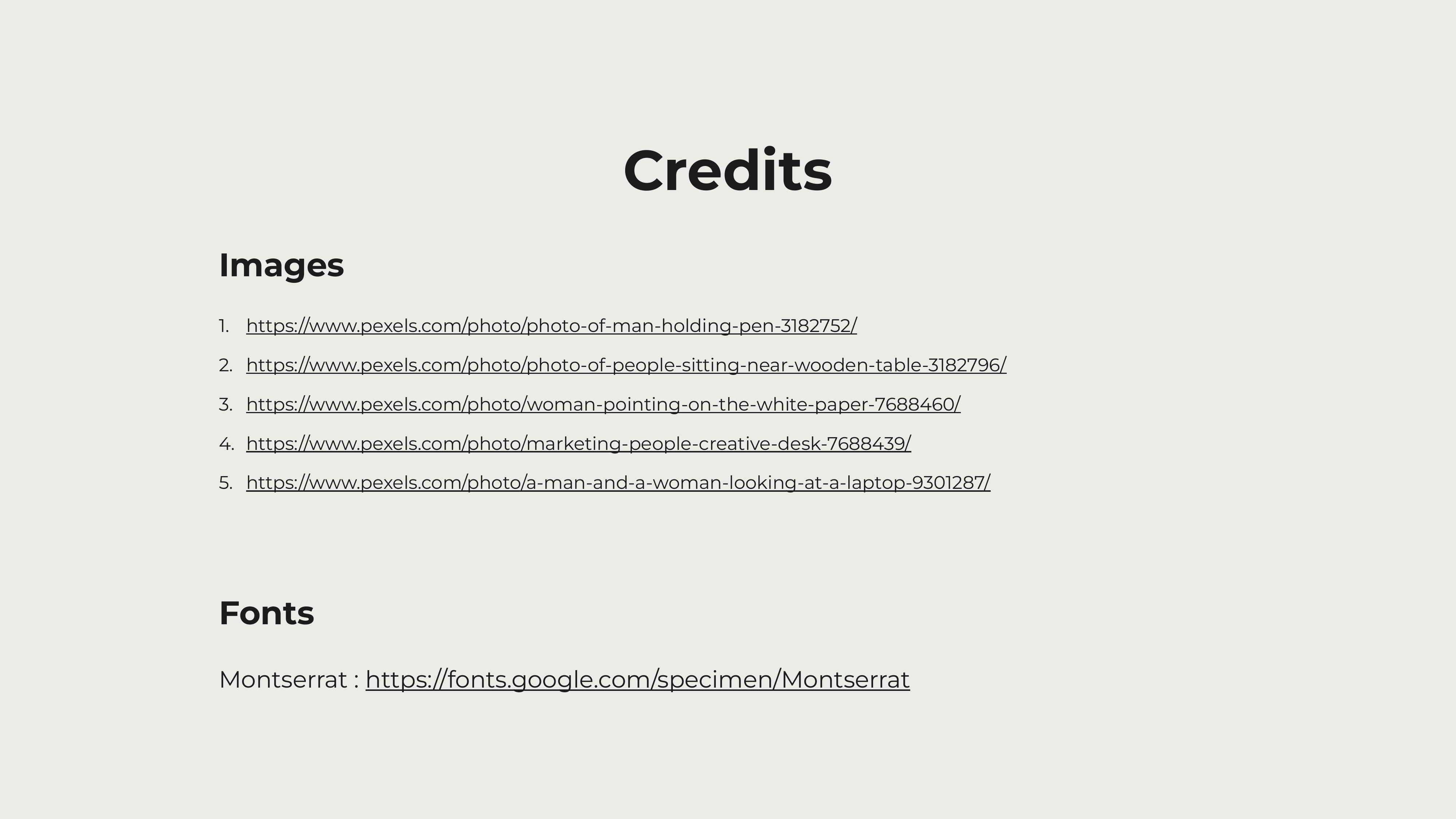

Credits
Images
https://www.pexels.com/photo/photo-of-man-holding-pen-3182752/
https://www.pexels.com/photo/photo-of-people-sitting-near-wooden-table-3182796/
https://www.pexels.com/photo/woman-pointing-on-the-white-paper-7688460/
https://www.pexels.com/photo/marketing-people-creative-desk-7688439/
https://www.pexels.com/photo/a-man-and-a-woman-looking-at-a-laptop-9301287/
Fonts
Montserrat : https://fonts.google.com/specimen/Montserrat